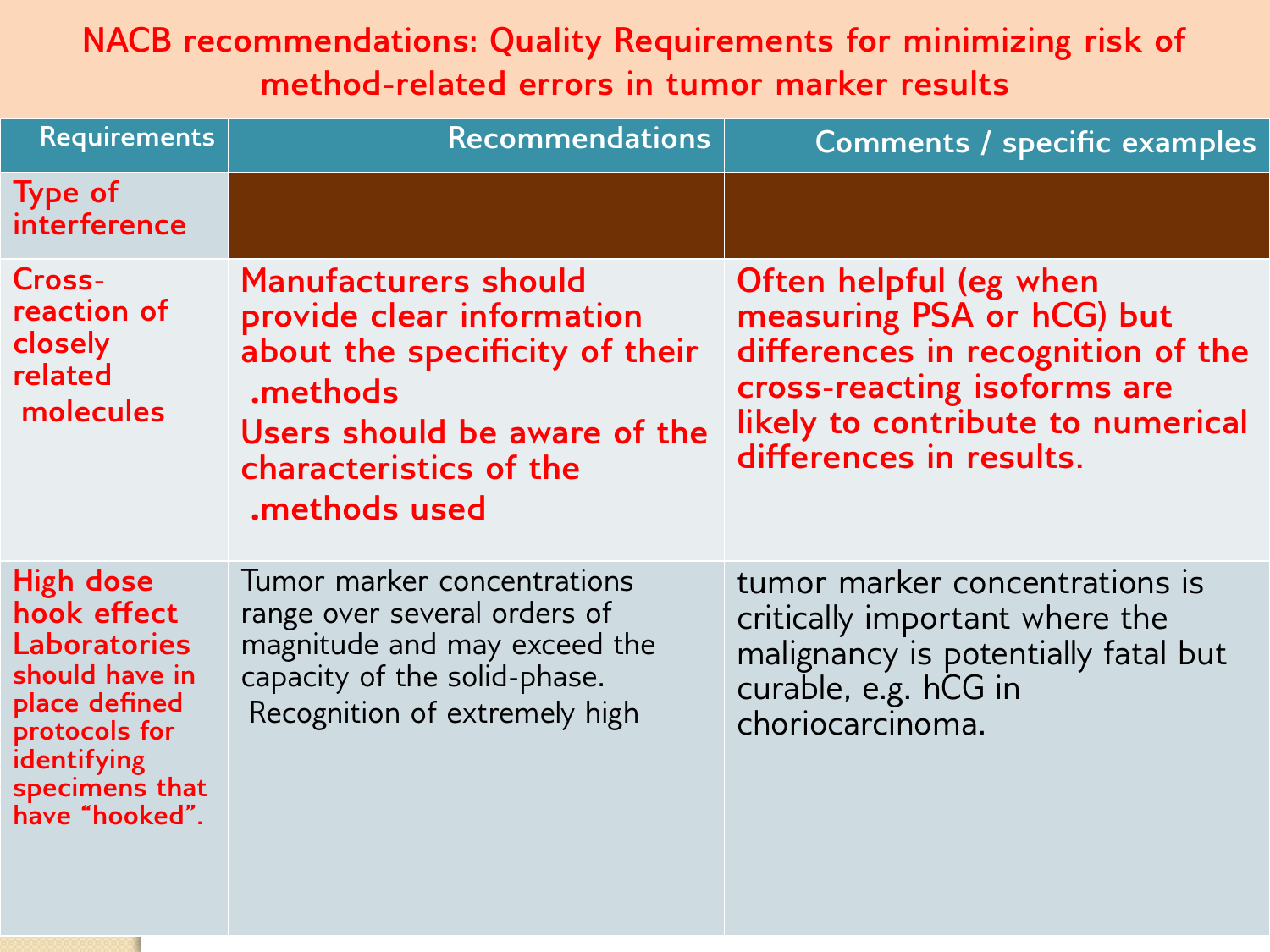

# NACB recommendations: Quality Requirements for minimizing risk of method-related errors in tumor marker results
| Requirements | Recommendations | Comments / specific examples |
| --- | --- | --- |
| Type of interference |  |  |
| Cross-reaction of closely related molecules | Manufacturers should provide clear information about the specificity of their methods. Users should be aware of the characteristics of the methods used. | Often helpful (eg when measuring PSA or hCG) but differences in recognition of the cross-reacting isoforms are likely to contribute to numerical differences in results. |
| High dose hook effect Laboratories should have in place defined protocols for identifying specimens that have “hooked”. | Tumor marker concentrations range over several orders of magnitude and may exceed the capacity of the solid-phase. Recognition of extremely high | tumor marker concentrations is critically important where the malignancy is potentially fatal but curable, e.g. hCG in choriocarcinoma. |